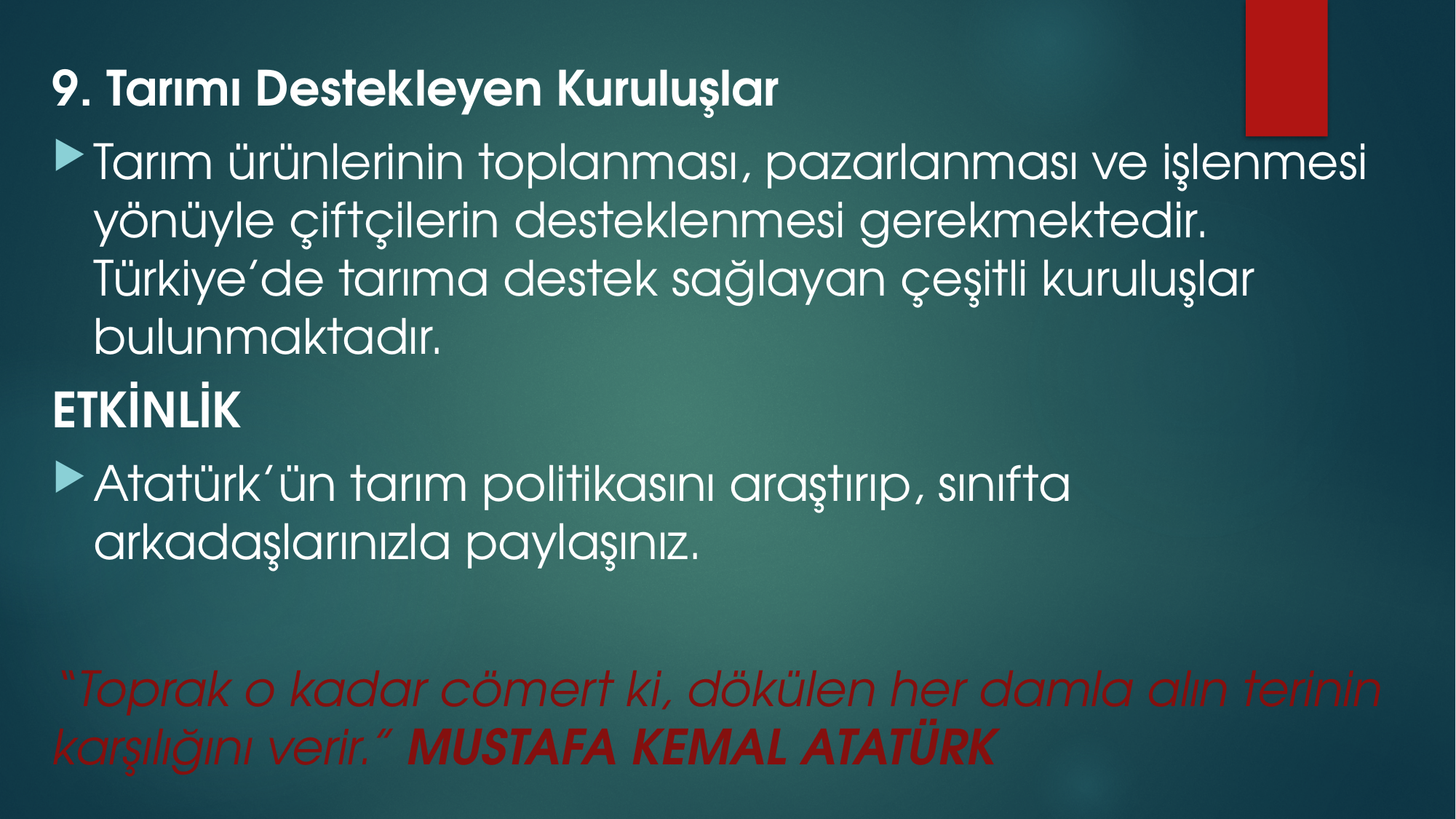

9. Tarımı Destekleyen Kuruluşlar
Tarım ürünlerinin toplanması, pazarlanması ve işlenmesi yönüyle çiftçilerin desteklenmesi gerekmektedir. Türkiye’de tarıma destek sağlayan çeşitli kuruluşlar bulunmaktadır.
ETKİNLİK
Atatürk’ün tarım politikasını araştırıp, sınıfta arkadaşlarınızla paylaşınız.

“Toprak o kadar cömert ki, dökülen her damla alın terinin karşılığını verir.” MUSTAFA KEMAL ATATÜRK